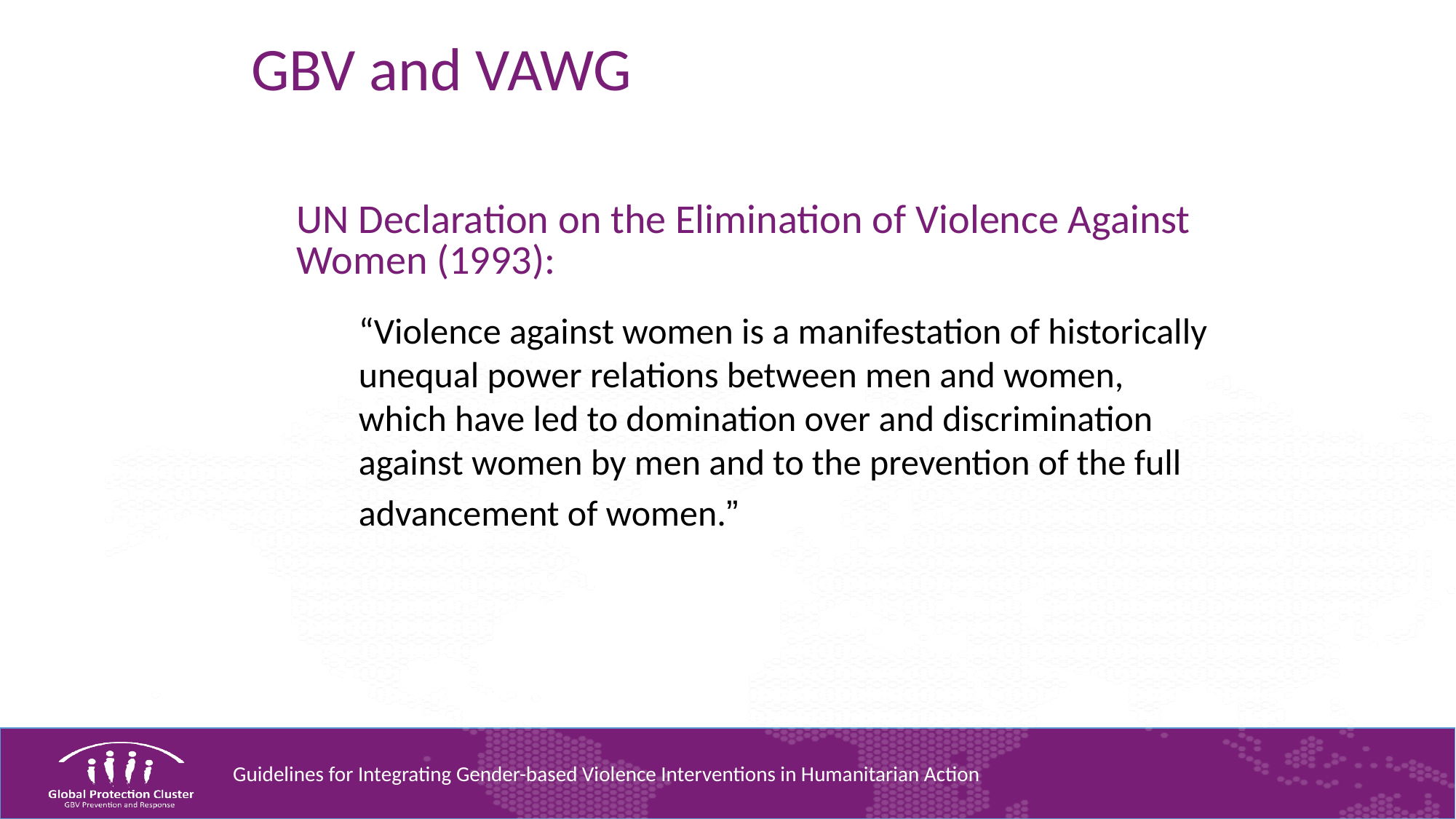

GBV and VAWG
UN Declaration on the Elimination of Violence Against Women (1993):

“Violence against women is a manifestation of historically unequal power relations between men and women, which have led to domination over and discrimination against women by men and to the prevention of the full advancement of women.”